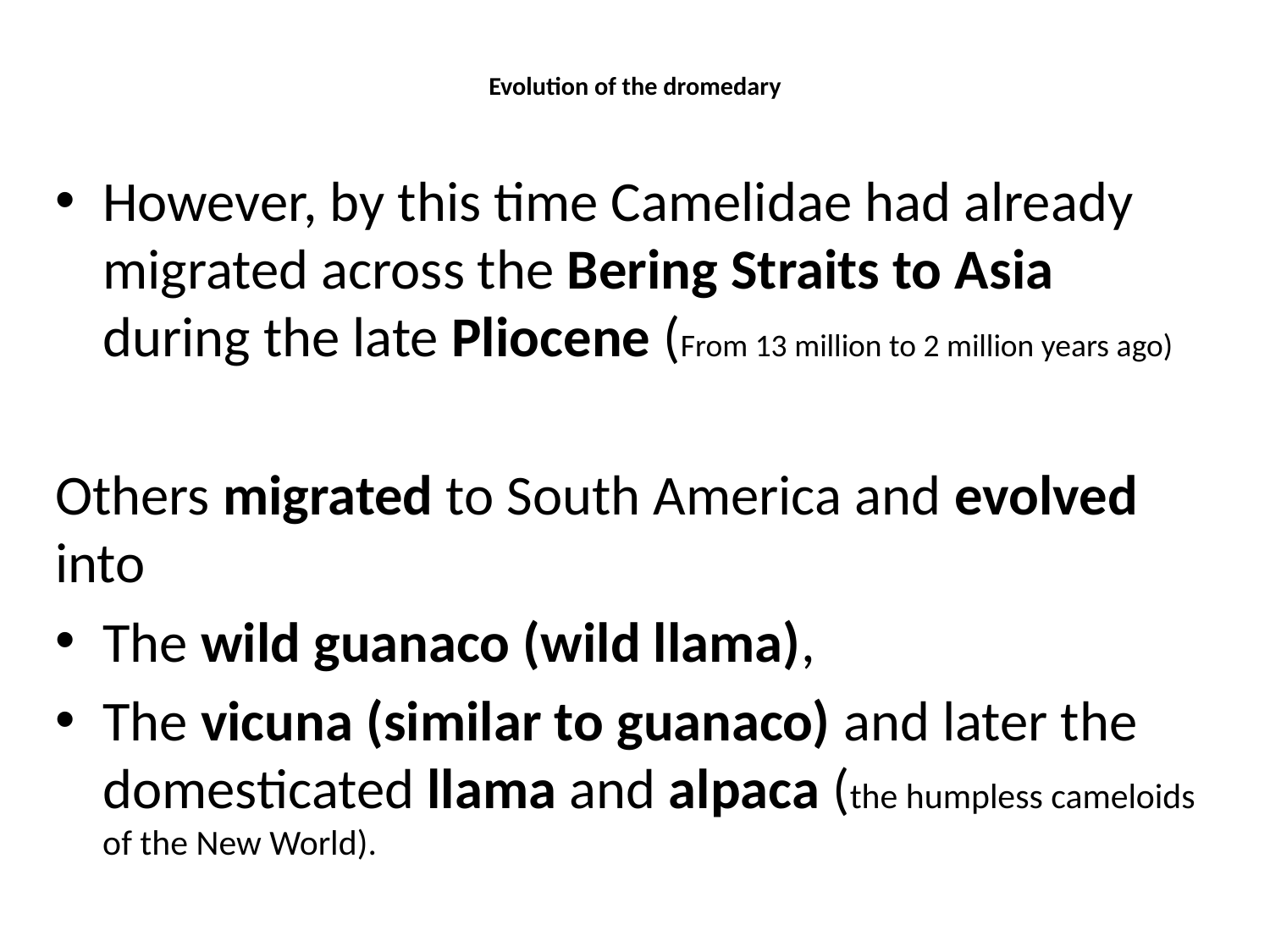

# Evolution of the dromedary
However, by this time Camelidae had already migrated across the Bering Straits to Asia during the late Pliocene (From 13 million to 2 million years ago)

Others migrated to South America and evolved into
The wild guanaco (wild llama),
The vicuna (similar to guanaco) and later the domesticated llama and alpaca (the humpless cameloids of the New World).